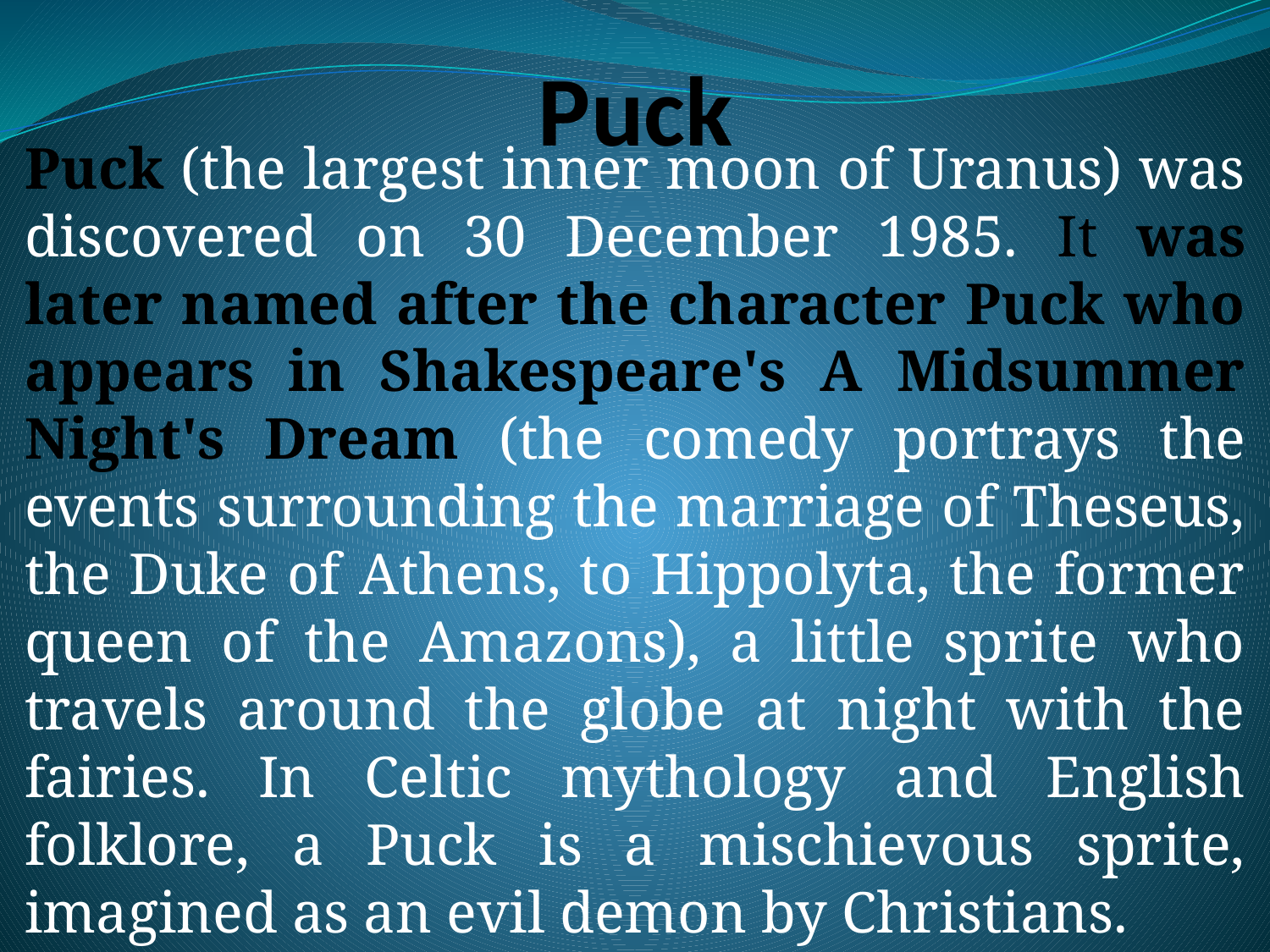

# Puck
Puck (the largest inner moon of Uranus) was discovered on 30 December 1985. It was later named after the character Puck who appears in Shakespeare's A Midsummer Night's Dream (the comedy portrays the events surrounding the marriage of Theseus, the Duke of Athens, to Hippolyta, the former queen of the Amazons), a little sprite who travels around the globe at night with the fairies. In Celtic mythology and English folklore, a Puck is a mischievous sprite, imagined as an evil demon by Christians.